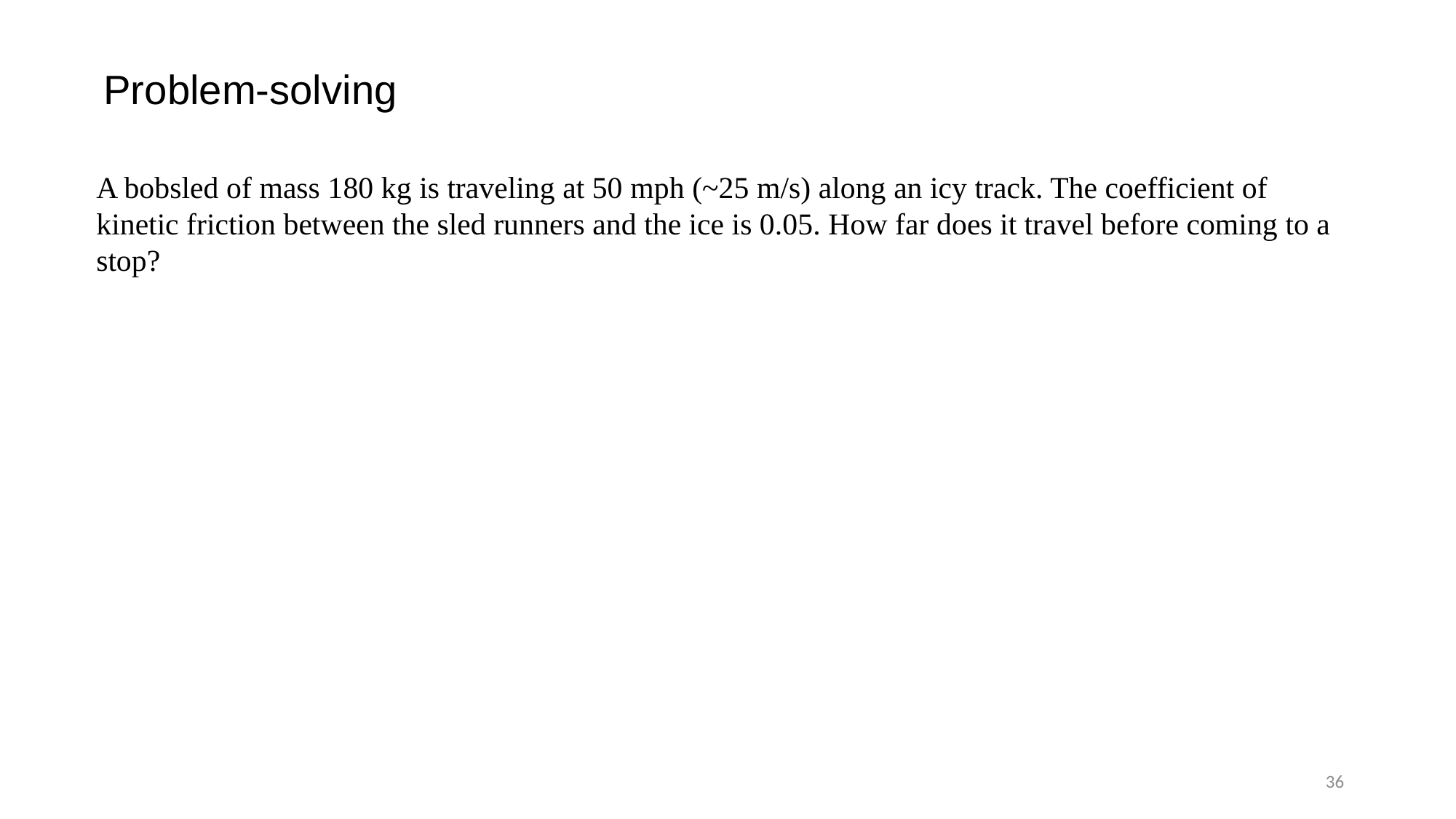

Problem-solving
A bobsled of mass 180 kg is traveling at 50 mph (~25 m/s) along an icy track. The coefficient of kinetic friction between the sled runners and the ice is 0.05. How far does it travel before coming to a stop?

36